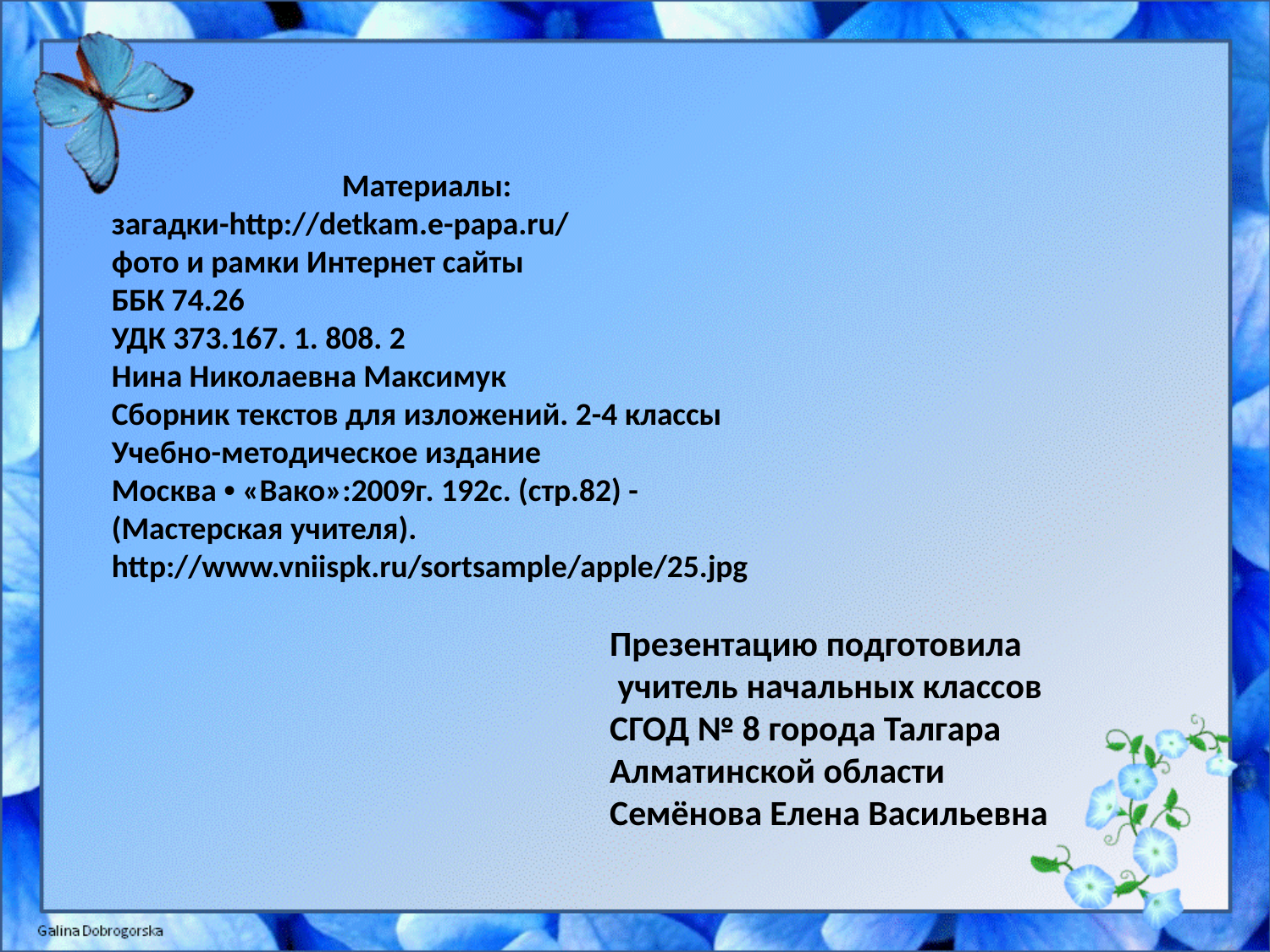

Материалы:
загадки-http://detkam.e-papa.ru/
фото и рамки Интернет сайты
ББК 74.26
УДК 373.167. 1. 808. 2
Нина Николаевна Максимук
Сборник текстов для изложений. 2-4 классы
Учебно-методическое издание
Москва • «Вако»:2009г. 192с. (стр.82) -
(Мастерская учителя). http://www.vniispk.ru/sortsample/apple/25.jpg

Презентацию подготовила
 учитель начальных классов
СГОД № 8 города Талгара
Алматинской области
Семёнова Елена Васильевна